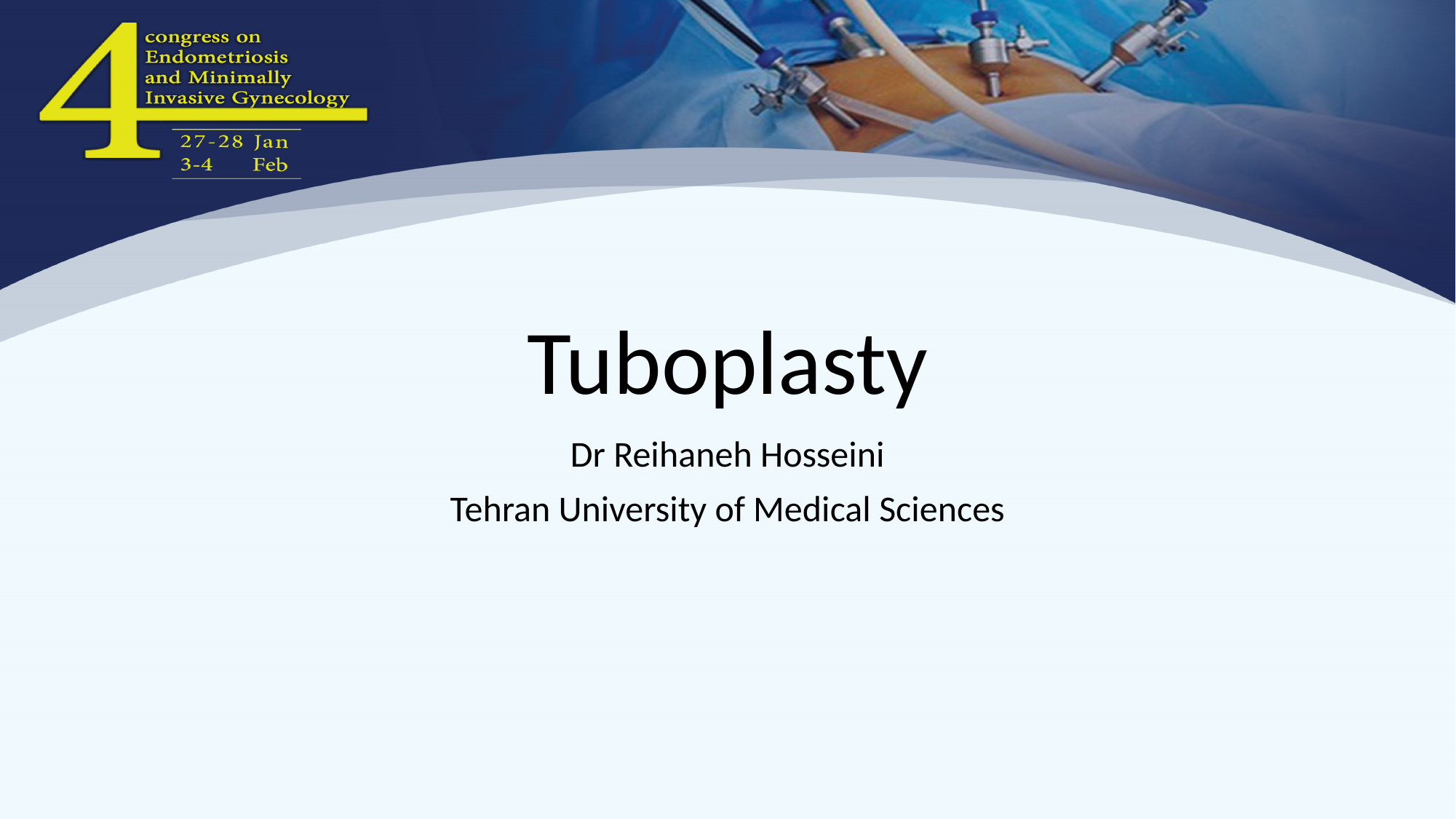

# Tuboplasty
Dr Reihaneh Hosseini
Tehran University of Medical Sciences